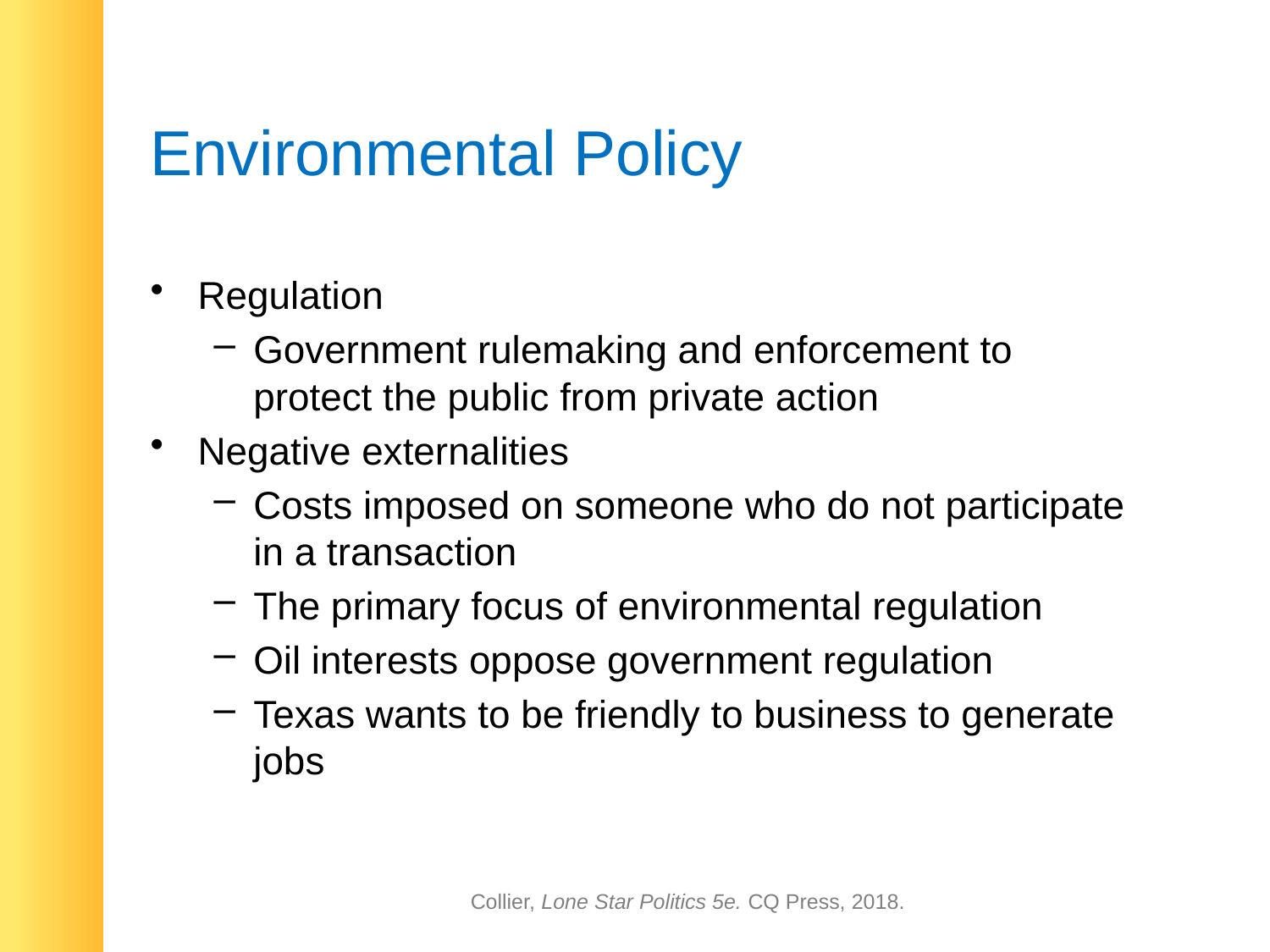

# Environmental Policy
Regulation
Government rulemaking and enforcement to protect the public from private action
Negative externalities
Costs imposed on someone who do not participate in a transaction
The primary focus of environmental regulation
Oil interests oppose government regulation
Texas wants to be friendly to business to generate jobs
Collier, Lone Star Politics 5e. CQ Press, 2018.